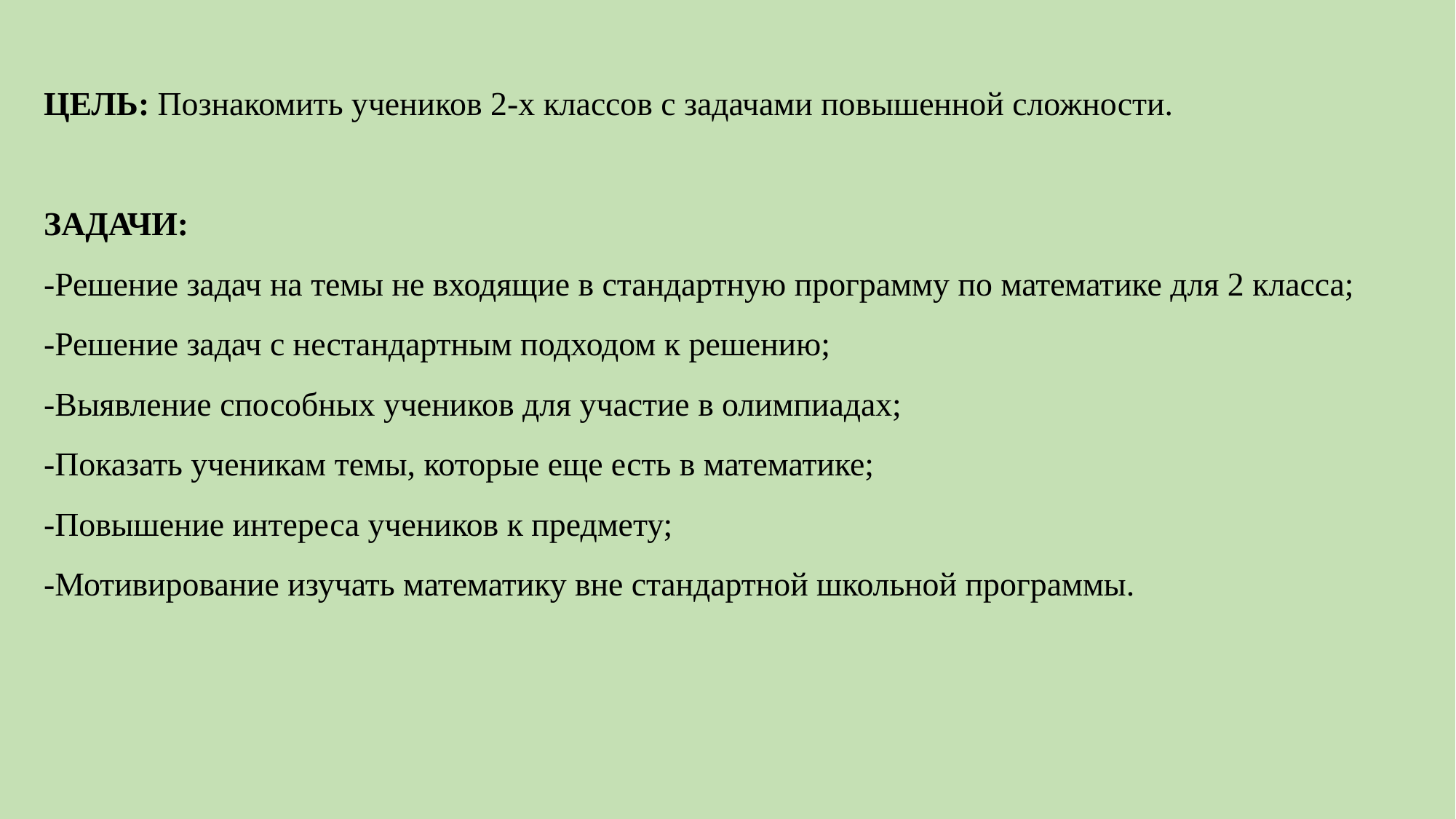

ЦЕЛЬ: Познакомить учеников 2-х классов с задачами повышенной сложности.

ЗАДАЧИ:
-Решение задач на темы не входящие в стандартную программу по математике для 2 класса;
-Решение задач с нестандартным подходом к решению;
-Выявление способных учеников для участие в олимпиадах;
-Показать ученикам темы, которые еще есть в математике;
-Повышение интереса учеников к предмету;
-Мотивирование изучать математику вне стандартной школьной программы.